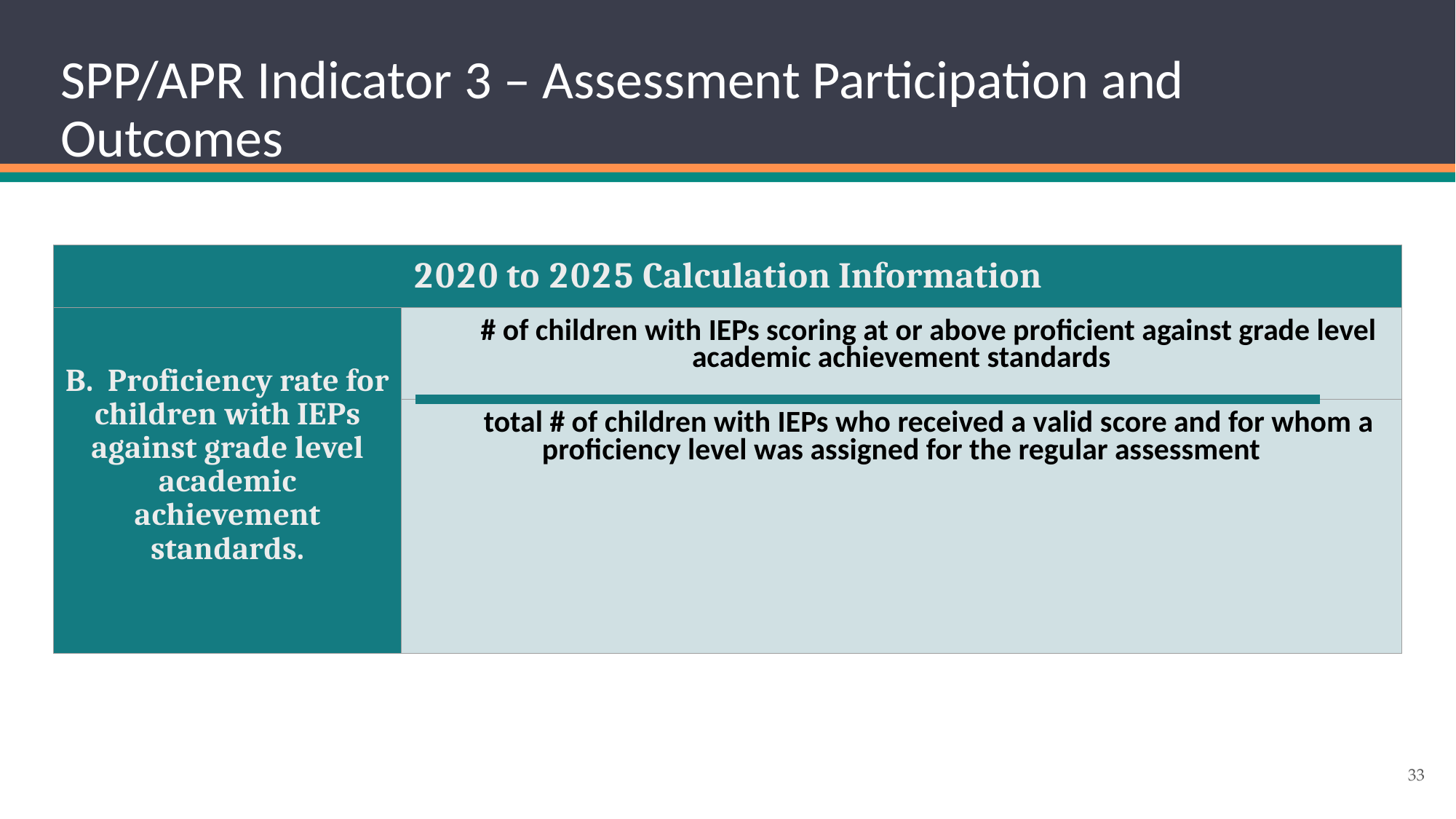

# SPP/APR Indicator 3 – Assessment Participation and Outcomes
| 2020 to 2025 Calculation Information |
| --- |
|  |
| B. Proficiency rate for children with IEPs against grade level academic achievement standards. | # of children with IEPs scoring at or above proficient against grade level academic achievement standards |
| --- | --- |
|  | total # of children with IEPs who received a valid score and for whom a proficiency level was assigned for the regular assessment |
33